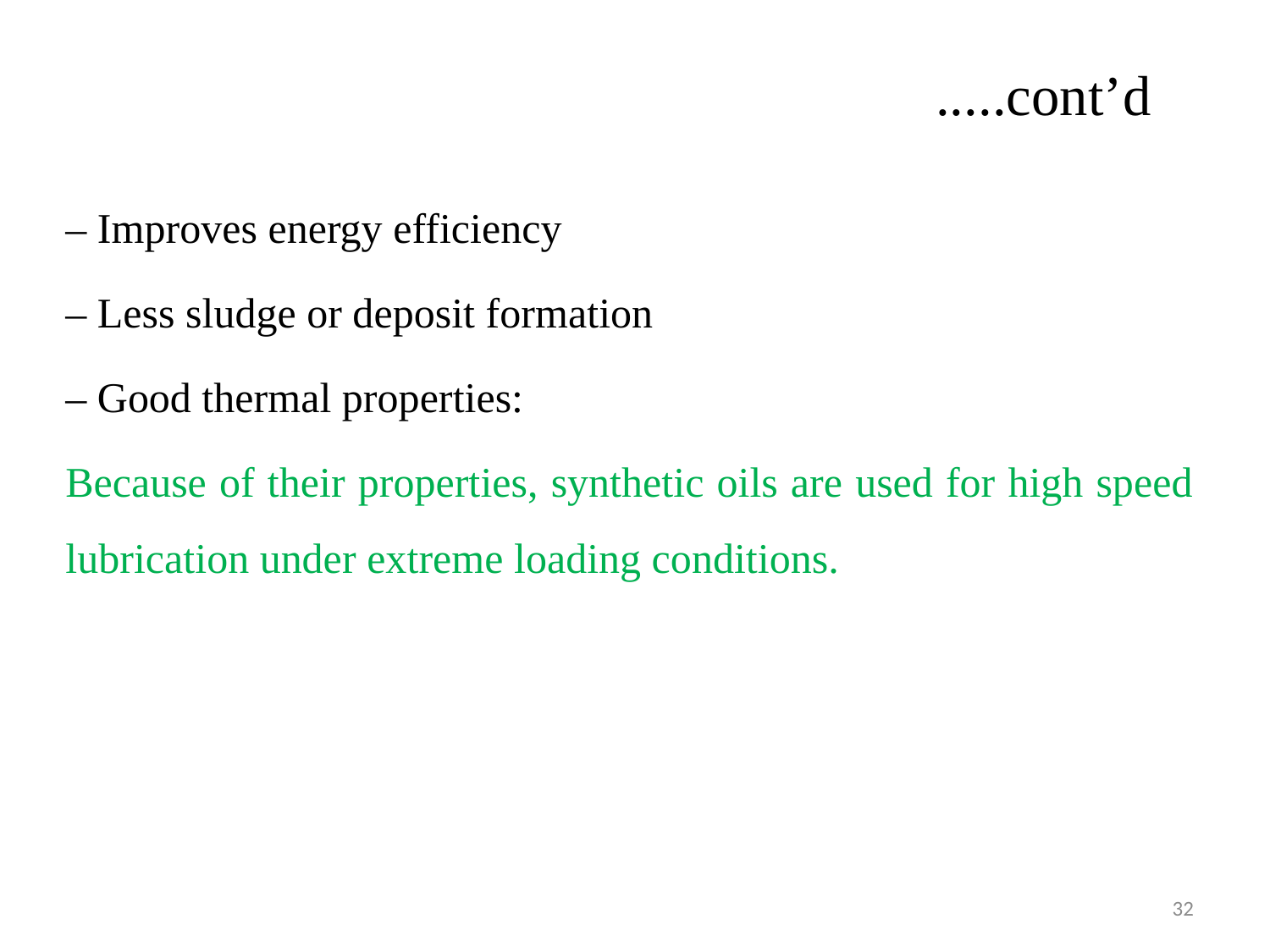

# .....cont’d
– Improves energy efficiency
– Less sludge or deposit formation
– Good thermal properties:
Because of their properties, synthetic oils are used for high speed lubrication under extreme loading conditions.
32